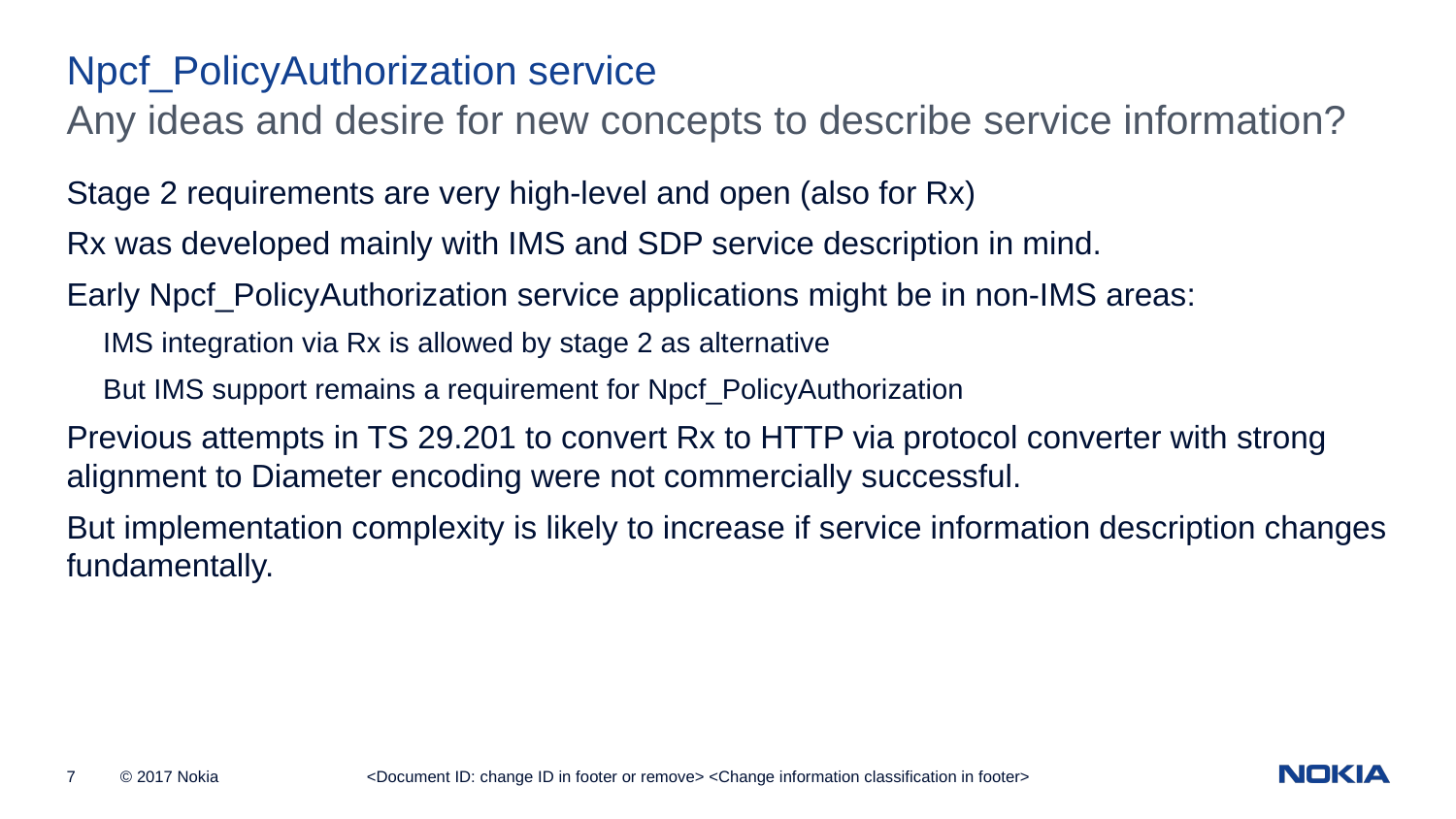

Npcf_PolicyAuthorization service

Any ideas and desire for new concepts to describe service information?
Stage 2 requirements are very high-level and open (also for Rx)
Rx was developed mainly with IMS and SDP service description in mind.
Early Npcf_PolicyAuthorization service applications might be in non-IMS areas:
IMS integration via Rx is allowed by stage 2 as alternative
But IMS support remains a requirement for Npcf_PolicyAuthorization
Previous attempts in TS 29.201 to convert Rx to HTTP via protocol converter with strong alignment to Diameter encoding were not commercially successful.
But implementation complexity is likely to increase if service information description changes fundamentally.
<Document ID: change ID in footer or remove> <Change information classification in footer>